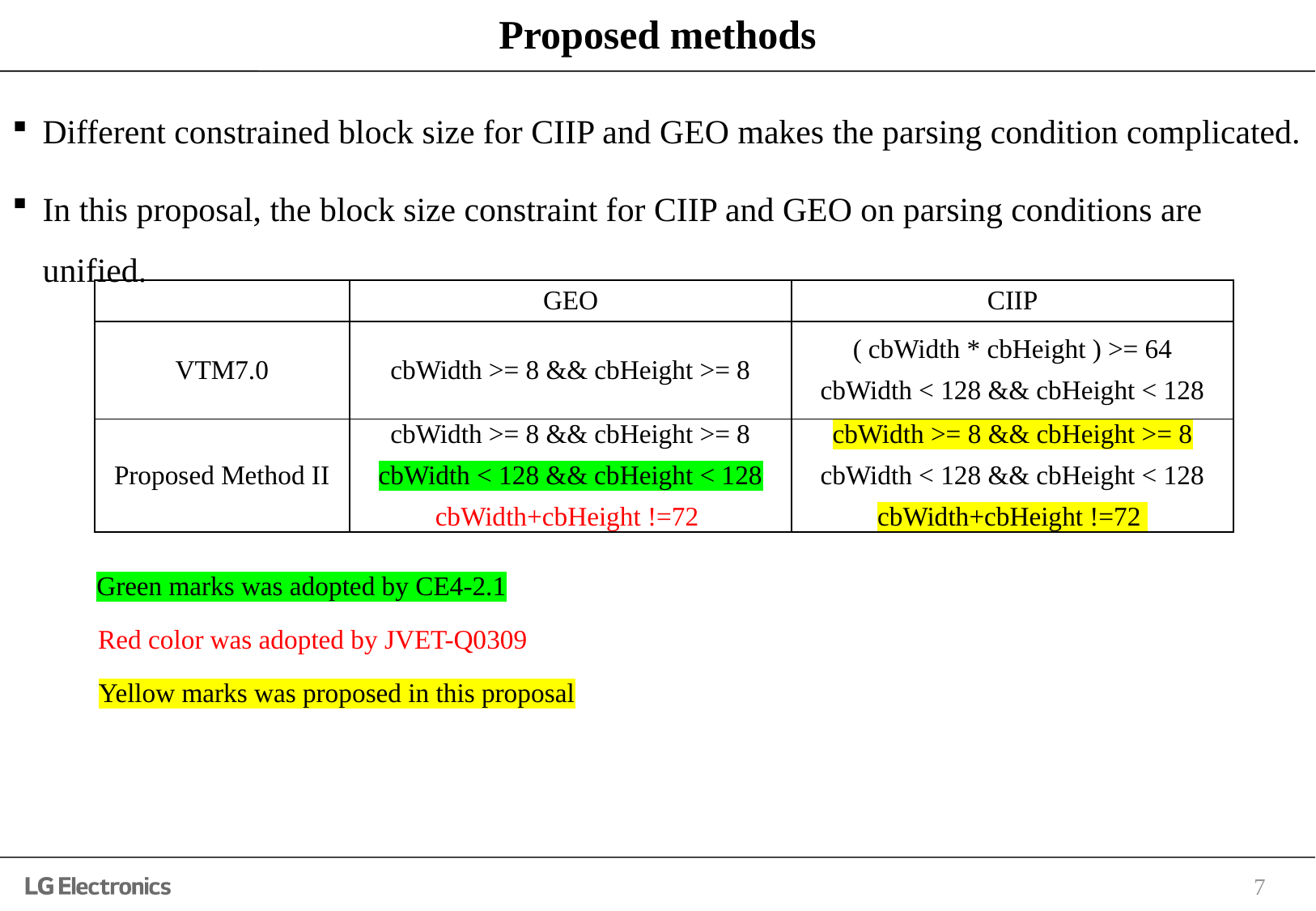

# Proposed methods
Different constrained block size for CIIP and GEO makes the parsing condition complicated.
In this proposal, the block size constraint for CIIP and GEO on parsing conditions are unified.

|  | GEO | CIIP |
| --- | --- | --- |
| VTM7.0 | cbWidth >= 8 && cbHeight >= 8 | ( cbWidth \* cbHeight ) >= 64 cbWidth < 128 && cbHeight < 128 |
| Proposed Method II | cbWidth >= 8 && cbHeight >= 8 cbWidth < 128 && cbHeight < 128 cbWidth+cbHeight !=72 | cbWidth >= 8 && cbHeight >= 8 cbWidth < 128 && cbHeight < 128 cbWidth+cbHeight !=72 |
Green marks was adopted by CE4-2.1
Red color was adopted by JVET-Q0309
Yellow marks was proposed in this proposal
7